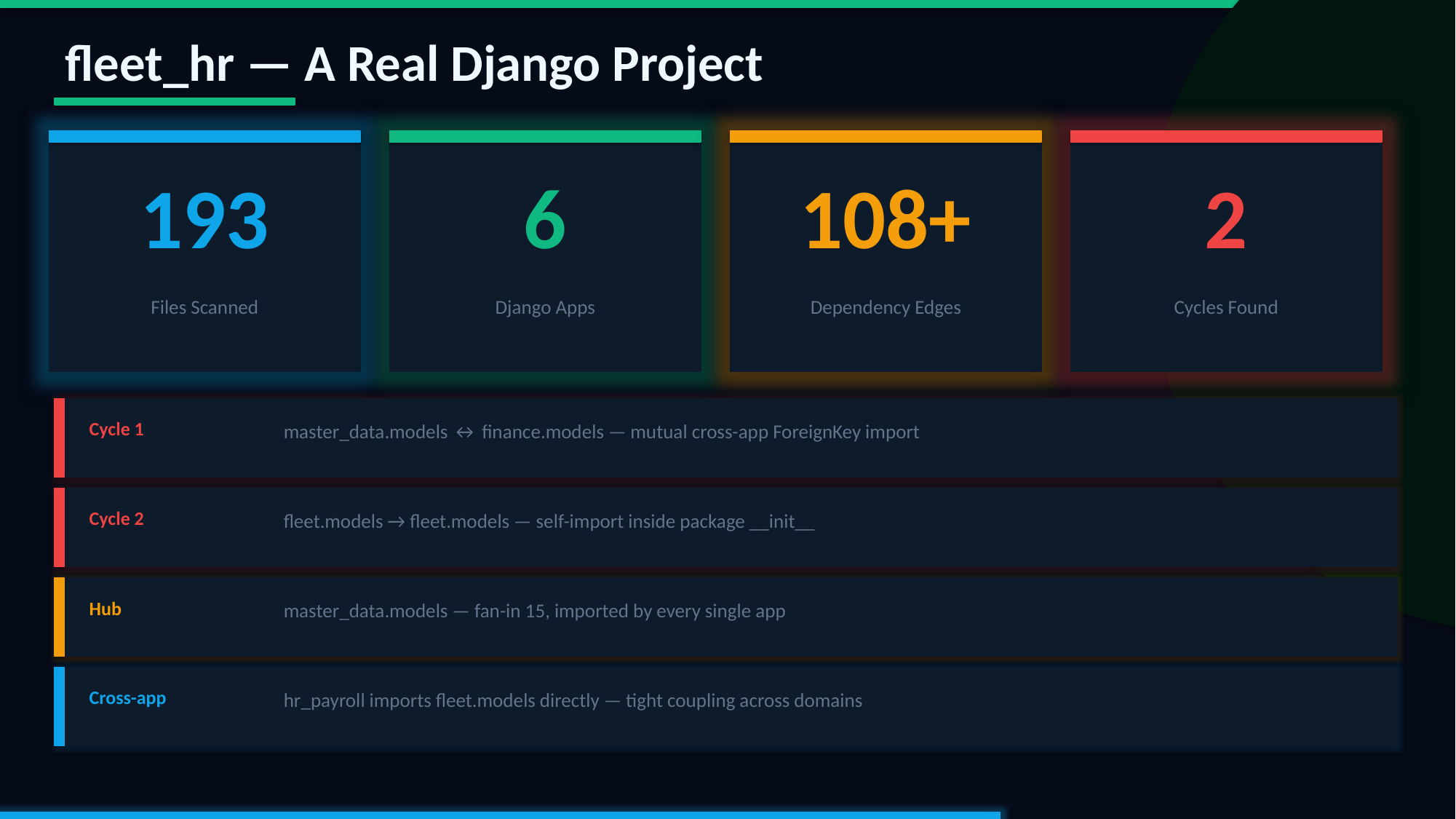

DEMO
fleet_hr — A Real Django Project

193
6
108+
2
Files Scanned
Django Apps
Dependency Edges
Cycles Found

Cycle 1
master_data.models ↔ finance.models — mutual cross-app ForeignKey import

Cycle 2
fleet.models → fleet.models — self-import inside package __init__

Hub
master_data.models — fan-in 15, imported by every single app

Cross-app
hr_payroll imports fleet.models directly — tight coupling across domains